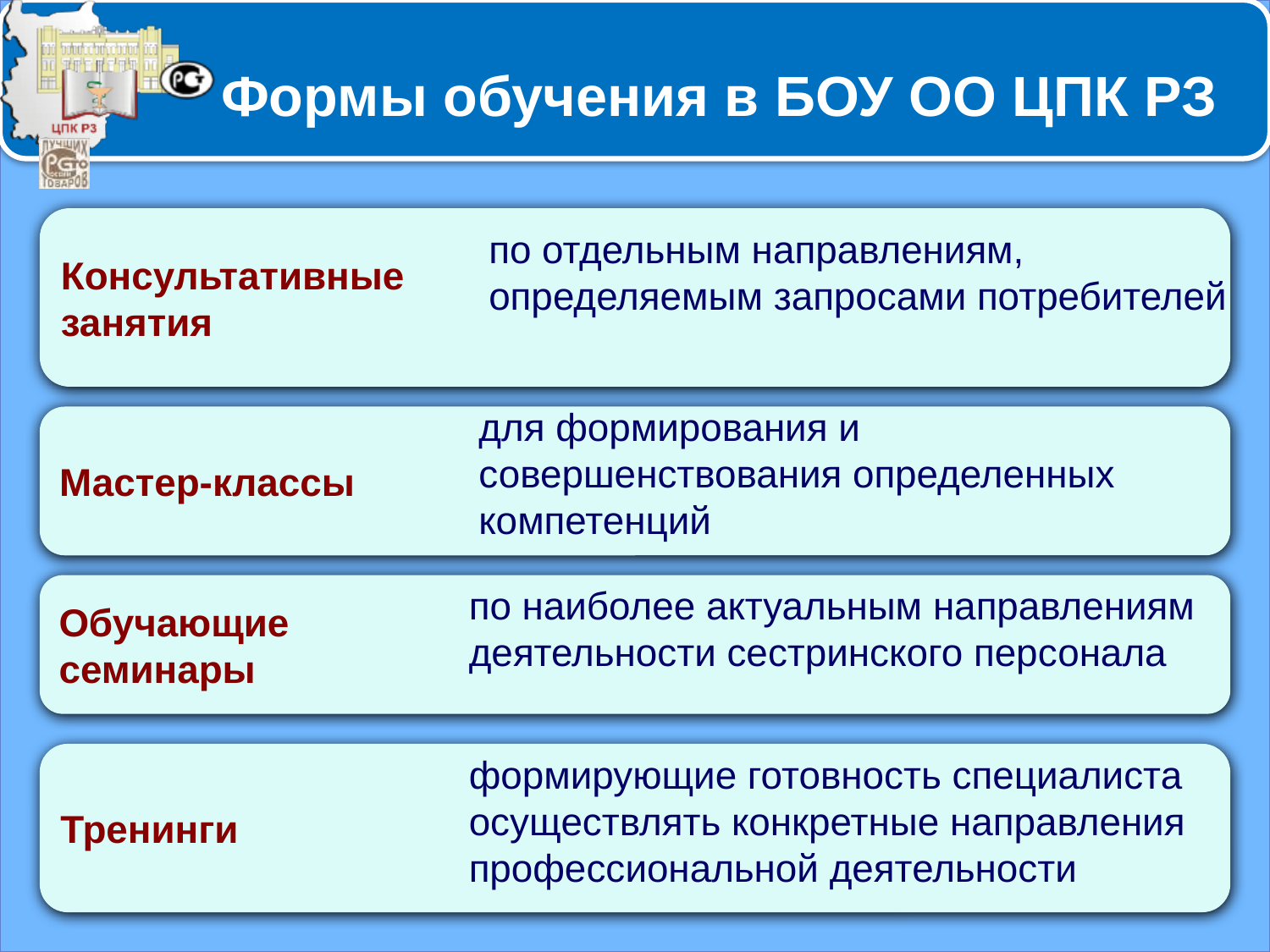

# Формы обучения в БОУ ОО ЦПК РЗ
Консультативные
занятия
по отдельным направлениям, определяемым запросами потребителей
Мастер-классы
для формирования и совершенствования определенных компетенций

Обучающие
семинары
по наиболее актуальным направлениям деятельности сестринского персонала
Тренинги
формирующие готовность специалиста осуществлять конкретные направления профессиональной деятельности